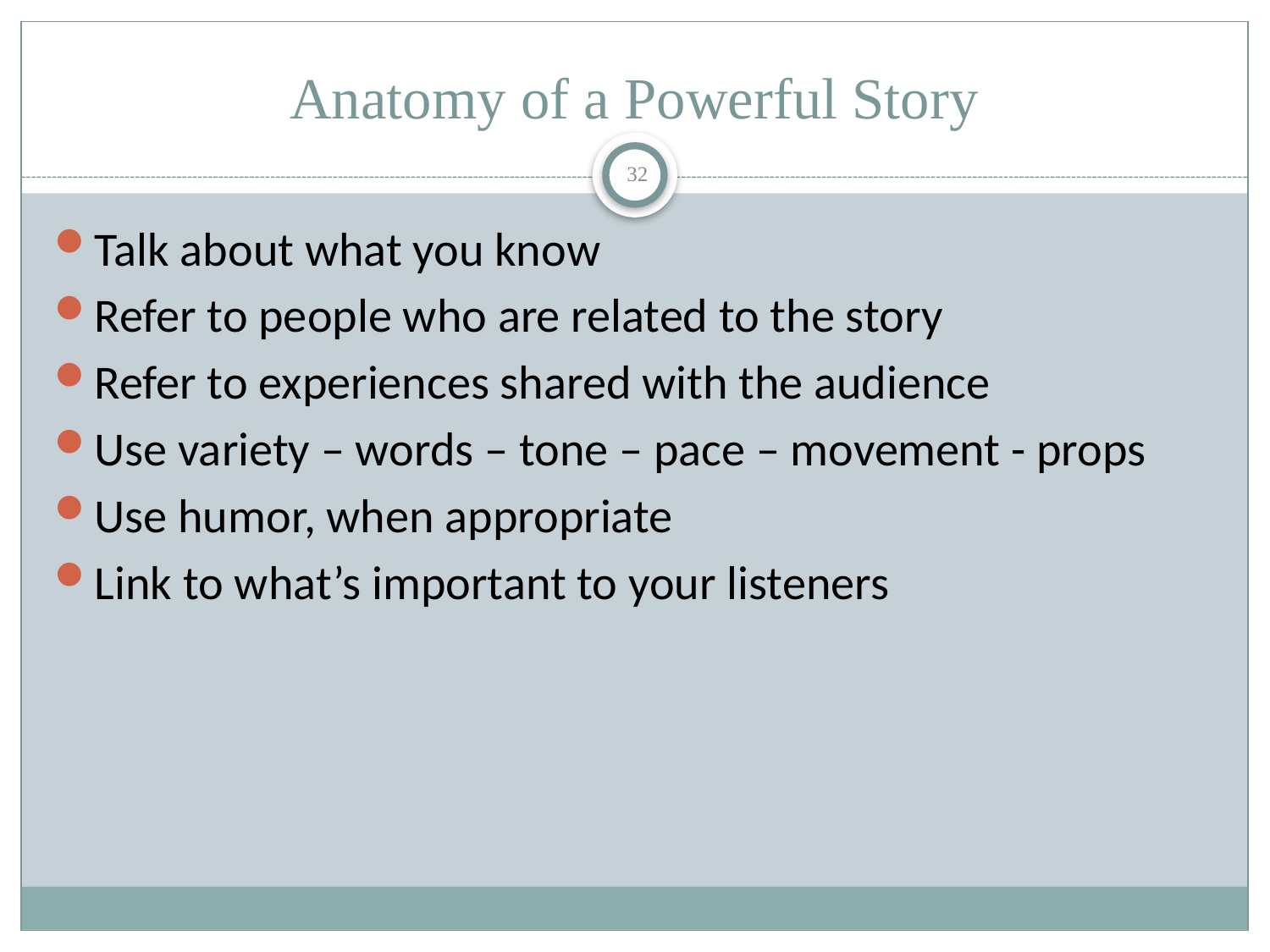

# Anatomy of a Powerful Story
32
Talk about what you know
Refer to people who are related to the story
Refer to experiences shared with the audience
Use variety – words – tone – pace – movement - props
Use humor, when appropriate
Link to what’s important to your listeners